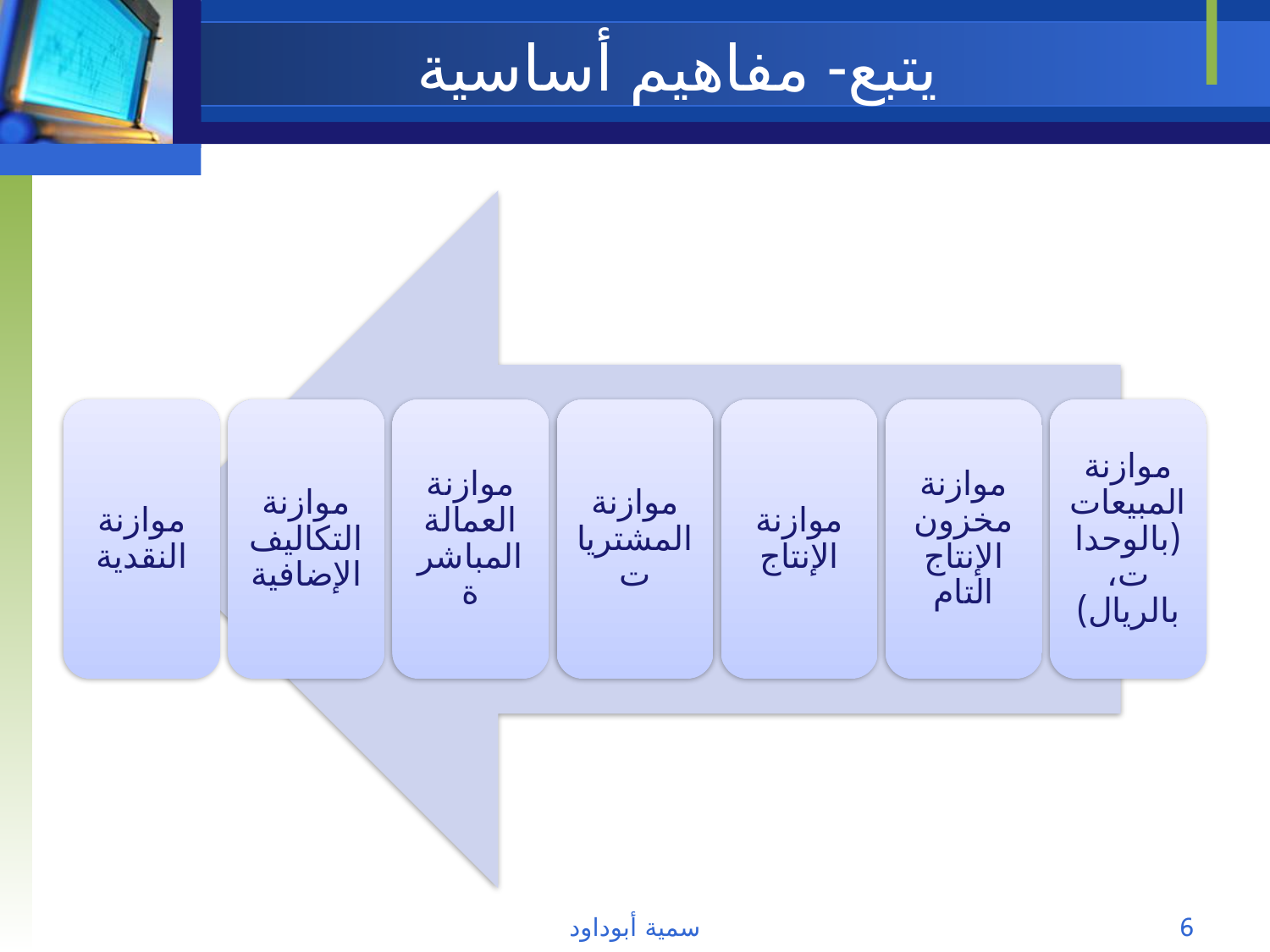

# يتبع- مفاهيم أساسية
موازنة المبيعات (بالوحدات، بالريال)
موازنة مخزون الإنتاج التام
موازنة الإنتاج
موازنة المشتريات
موازنة العمالة المباشرة
موازنة التكاليف الإضافية
موازنة النقدية
سمية أبوداود
6